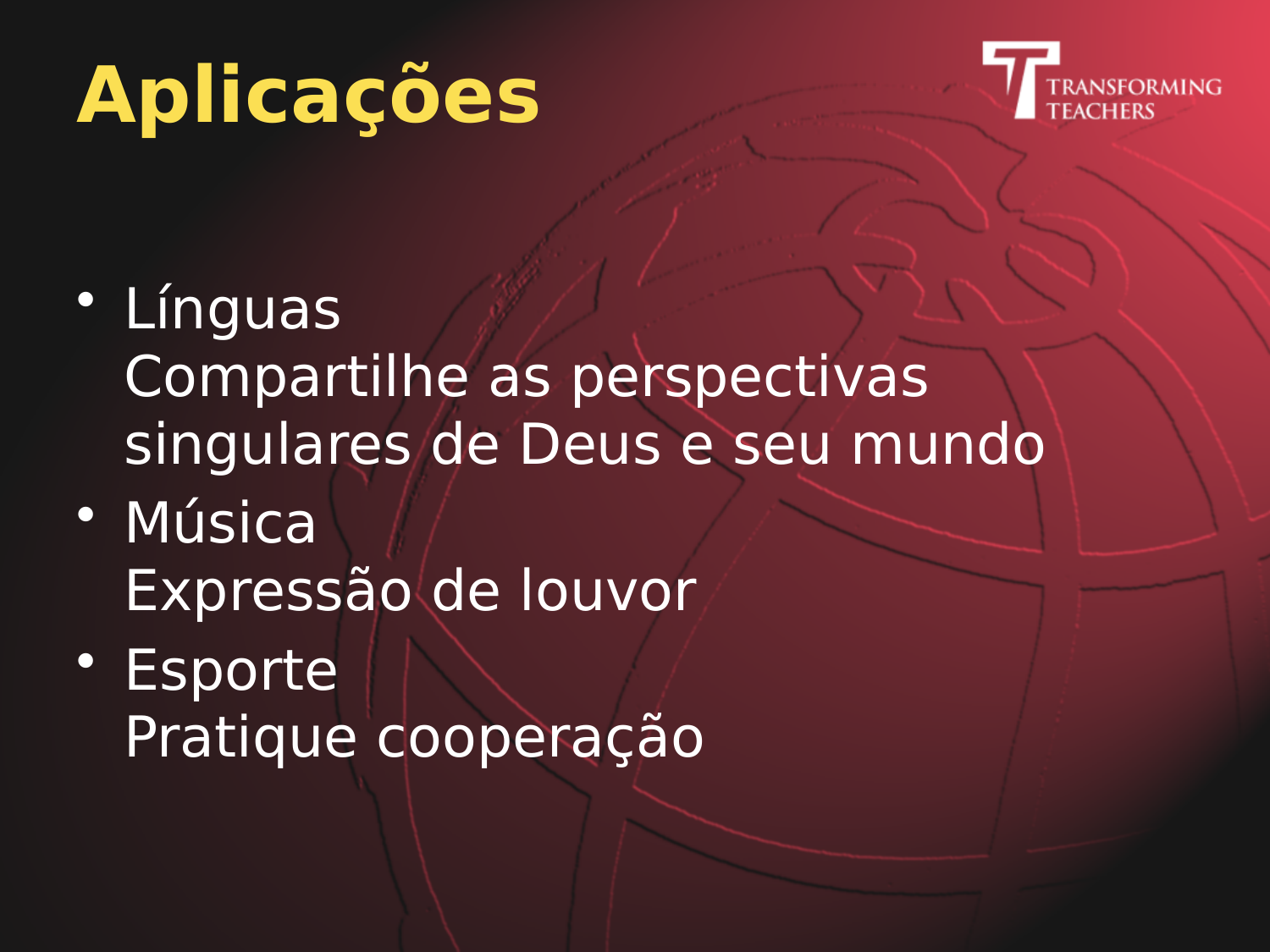

# Aplicações
Línguas
Compartilhe as perspectivas singulares de Deus e seu mundo
Música
Expressão de louvor
Esporte
Pratique cooperação